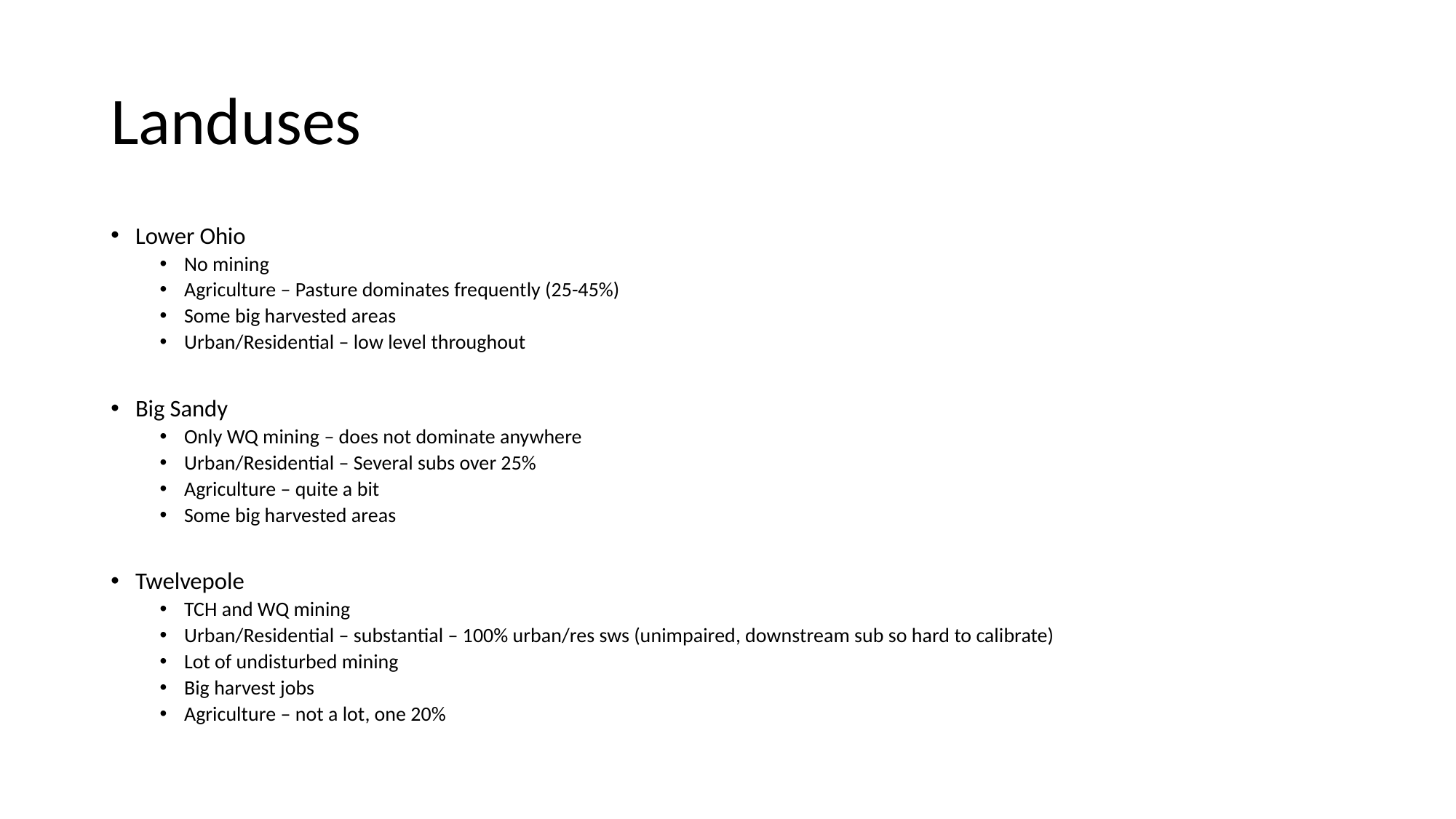

# Landuses
Lower Ohio
No mining
Agriculture – Pasture dominates frequently (25-45%)
Some big harvested areas
Urban/Residential – low level throughout

Big Sandy
Only WQ mining – does not dominate anywhere
Urban/Residential – Several subs over 25%
Agriculture – quite a bit
Some big harvested areas

Twelvepole
TCH and WQ mining
Urban/Residential – substantial – 100% urban/res sws (unimpaired, downstream sub so hard to calibrate)
Lot of undisturbed mining
Big harvest jobs
Agriculture – not a lot, one 20%